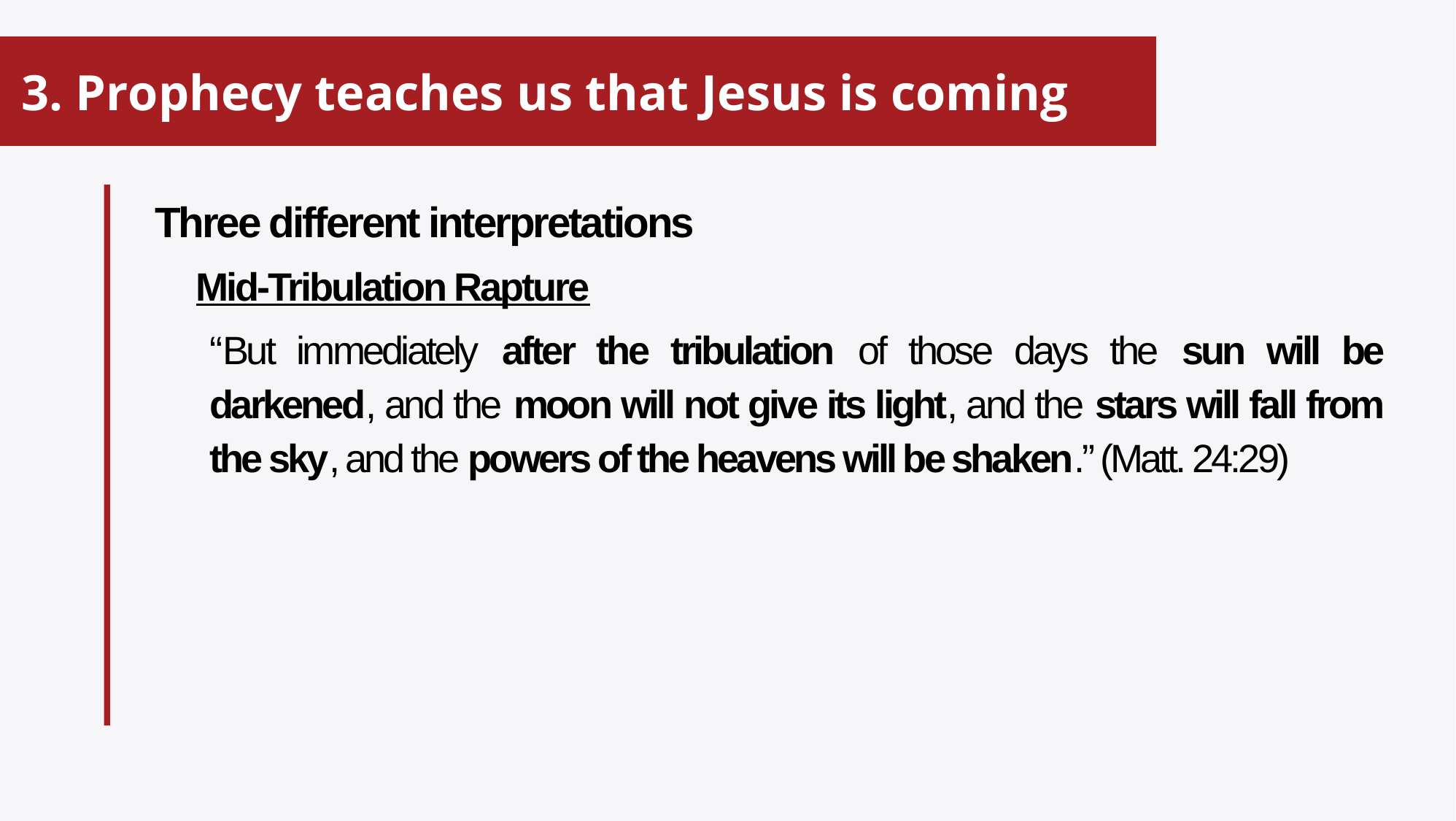

# 3. Prophecy teaches us that Jesus is coming
Three different interpretations
Mid-Tribulation Rapture
“But immediately after the tribulation of those days the sun will be darkened, and the moon will not give its light, and the stars will fall from the sky, and the powers of the heavens will be shaken.” (Matt. 24:29)